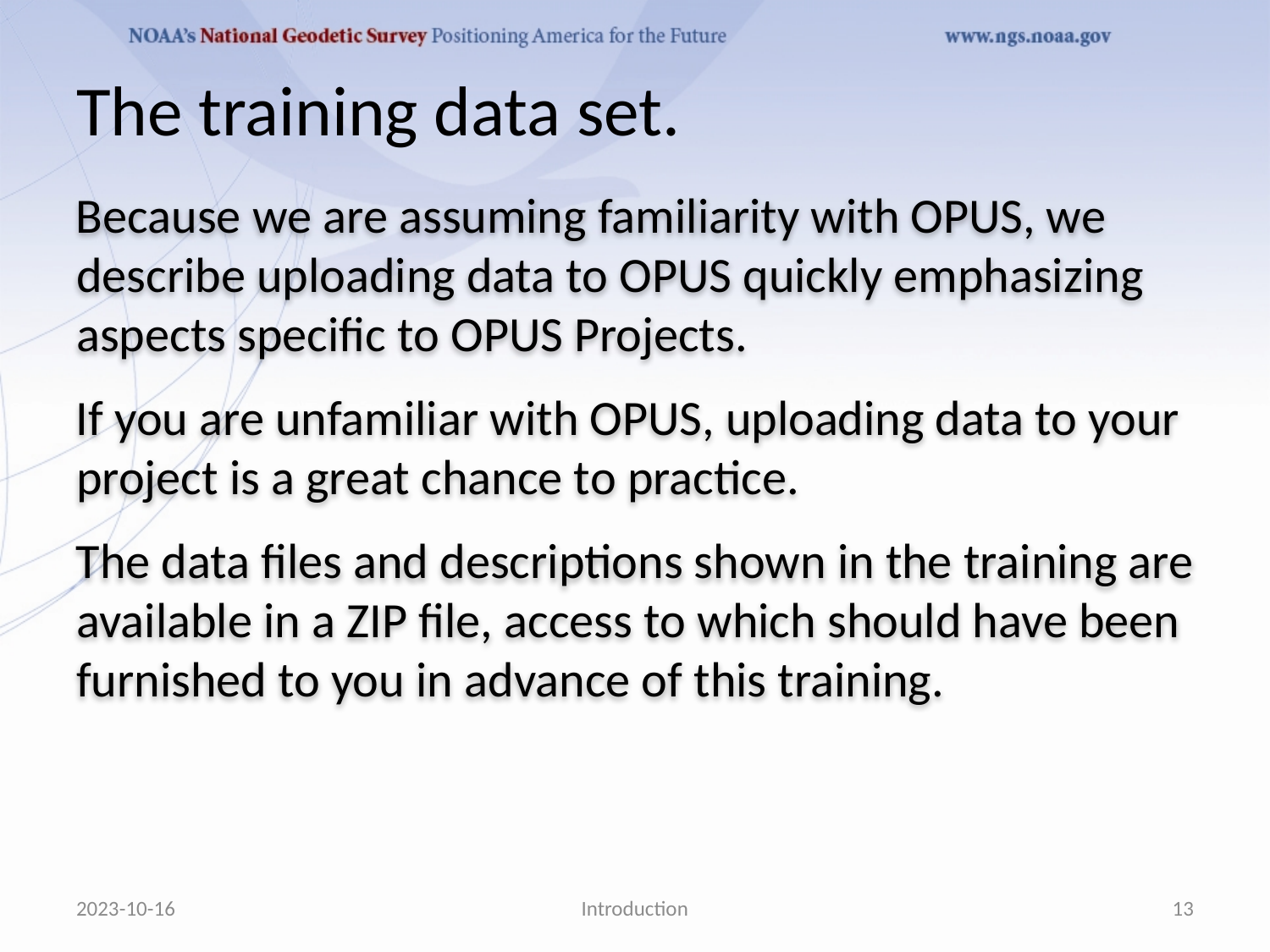

# The training data set.
Because we are assuming familiarity with OPUS, we describe uploading data to OPUS quickly emphasizing aspects specific to OPUS Projects.
If you are unfamiliar with OPUS, uploading data to your project is a great chance to practice.
The data files and descriptions shown in the training are available in a ZIP file, access to which should have been furnished to you in advance of this training.
2023-10-16
Introduction
13